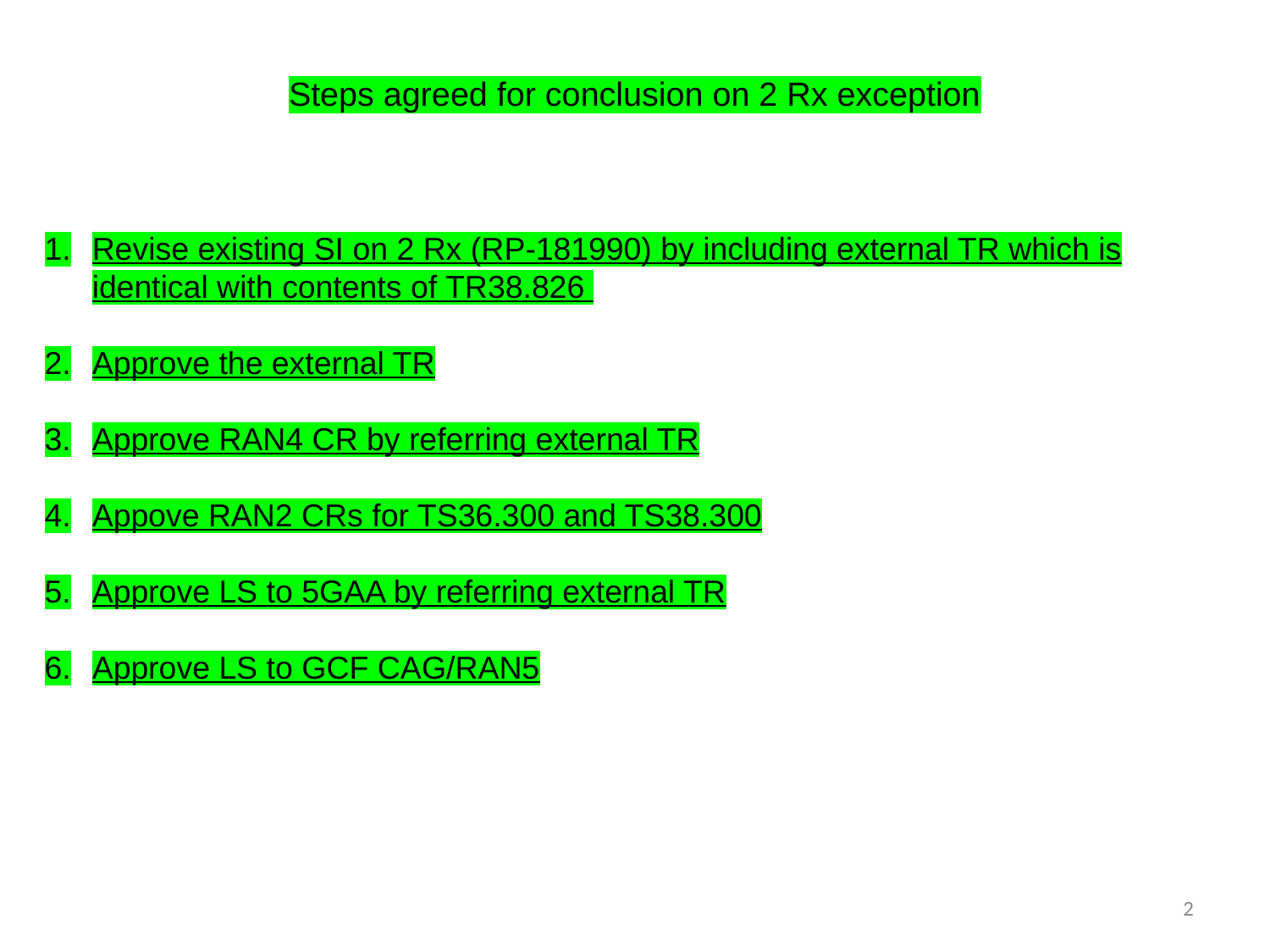

# Steps agreed for conclusion on 2 Rx exception
Revise existing SI on 2 Rx (RP-181990) by including external TR which is identical with contents of TR38.826

Approve the external TR

Approve RAN4 CR by referring external TR

Appove RAN2 CRs for TS36.300 and TS38.300

Approve LS to 5GAA by referring external TR

Approve LS to GCF CAG/RAN5

2